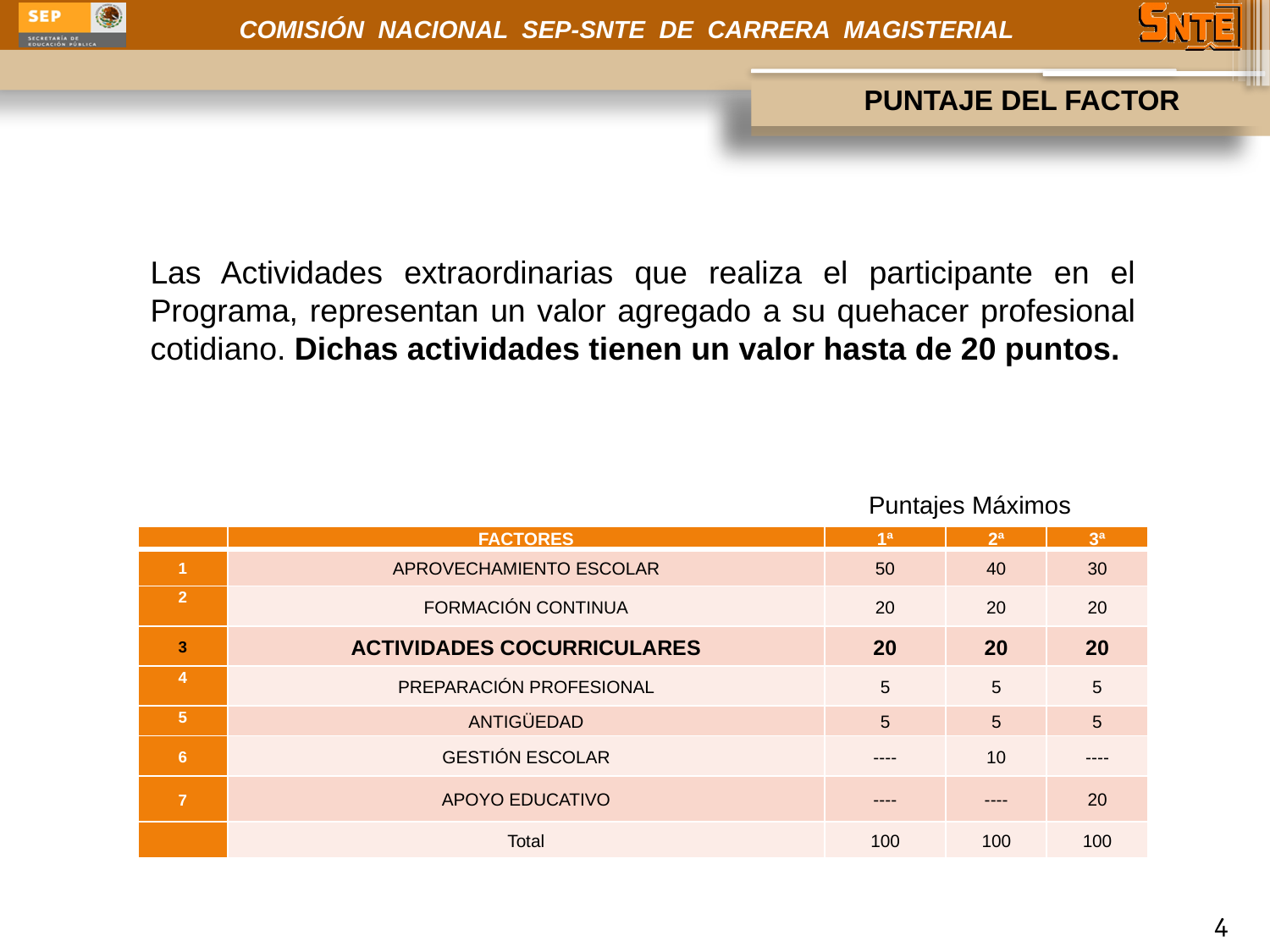

PUNTAJE DEL FACTOR
Las Actividades extraordinarias que realiza el participante en el Programa, representan un valor agregado a su quehacer profesional cotidiano. Dichas actividades tienen un valor hasta de 20 puntos.

Puntajes Máximos
|  | FACTORES | 1ª | 2ª | 3ª |
| --- | --- | --- | --- | --- |
| 1 | APROVECHAMIENTO ESCOLAR | 50 | 40 | 30 |
| 2 | FORMACIÓN CONTINUA | 20 | 20 | 20 |
| 3 | ACTIVIDADES COCURRICULARES | 20 | 20 | 20 |
| 4 | PREPARACIÓN PROFESIONAL | 5 | 5 | 5 |
| 5 | ANTIGÜEDAD | 5 | 5 | 5 |
| 6 | GESTIÓN ESCOLAR | ---- | 10 | ---- |
| 7 | APOYO EDUCATIVO | ---- | ---- | 20 |
|  | Total | 100 | 100 | 100 |
4